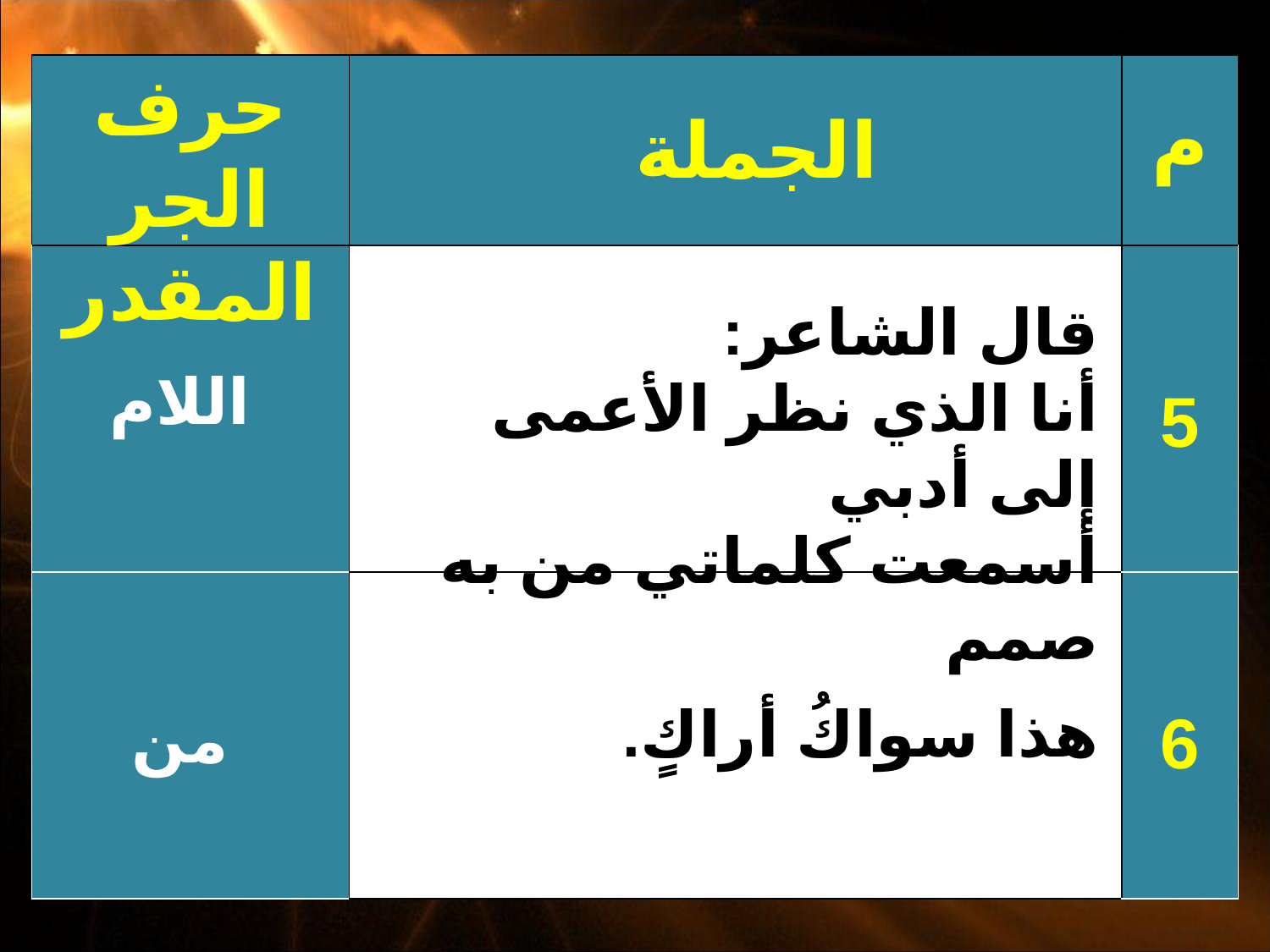

حرف الجر المقدر
|  |  |  |
| --- | --- | --- |
|  |  |  |
|  |  |  |
م
الجملة
قال الشاعر:
أنا الذي نظر الأعمى إلى أدبي
أسمعت كلماتي من به صمم
اللام
5
هذا سواكُ أراكٍ.
6
من